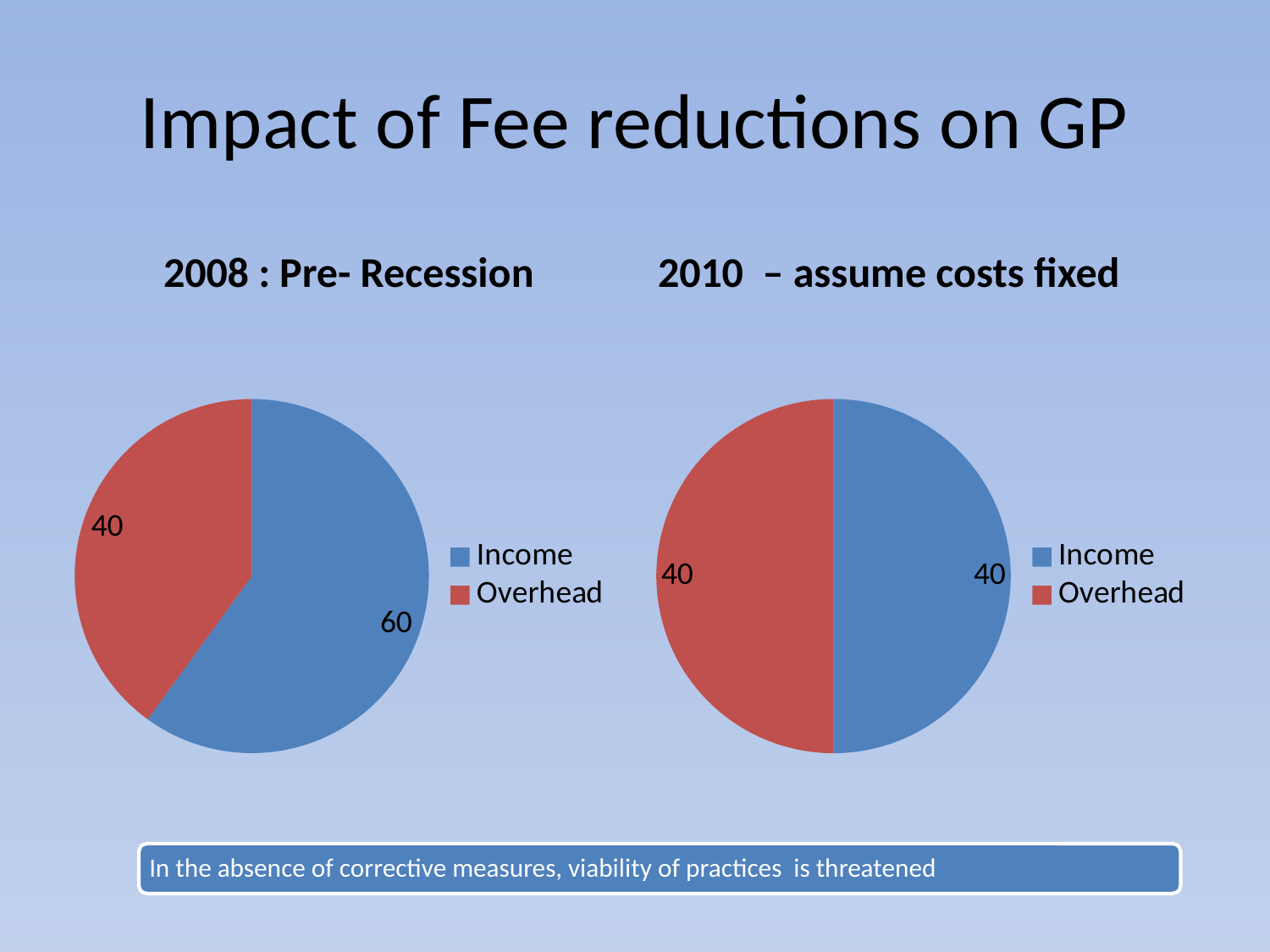

# Impact of Fee reductions on GP
 2008 : Pre- Recession
2010  – assume costs fixed

### Chart

| Category | Turnover =100 |
|---|---|
| Income | 60.0 |
| Overhead | 40.0 |

### Chart

| Category | Column1 |
|---|---|
| Income | 40.0 |
| Overhead | 40.0 |
In the absence of corrective measures, viability of practices  is threatened